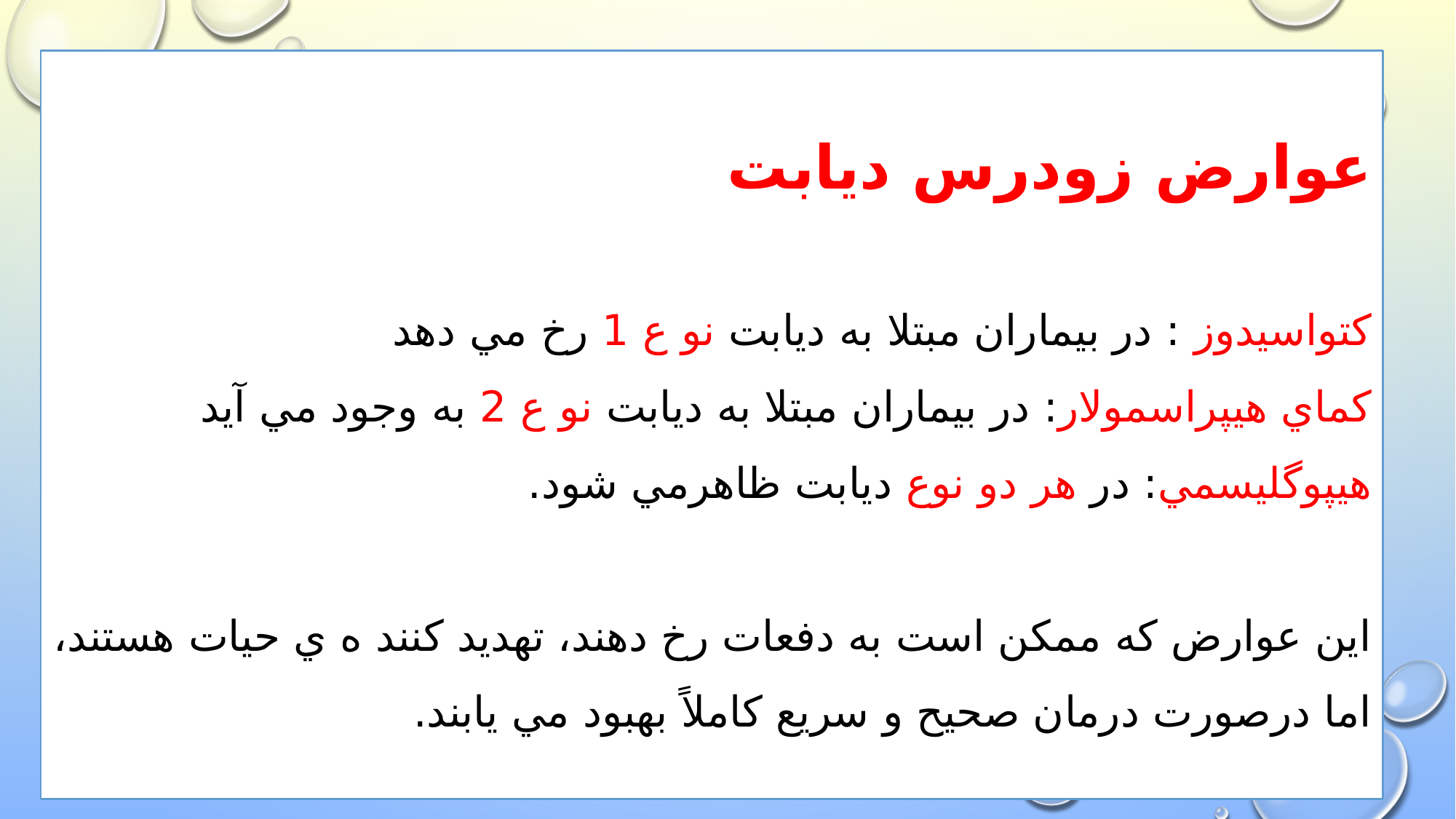

# عوارض زودرس ديابت كتواسيدوز : در بيماران مبتلا به ديابت نو ع 1 رخ مي دهد كماي هيپراسمولار: در بيماران مبتلا به ديابت نو ع 2 به وجود مي آيد هيپوگليسمي: در هر دو نوع ديابت ظاهرمي شود. اين عوارض كه ممكن است به دفعات رخ دهند، تهديد كنند ه ي حيات هستند، اما درصورت درمان صحيح و سريع كاملاً بهبود مي يابند.